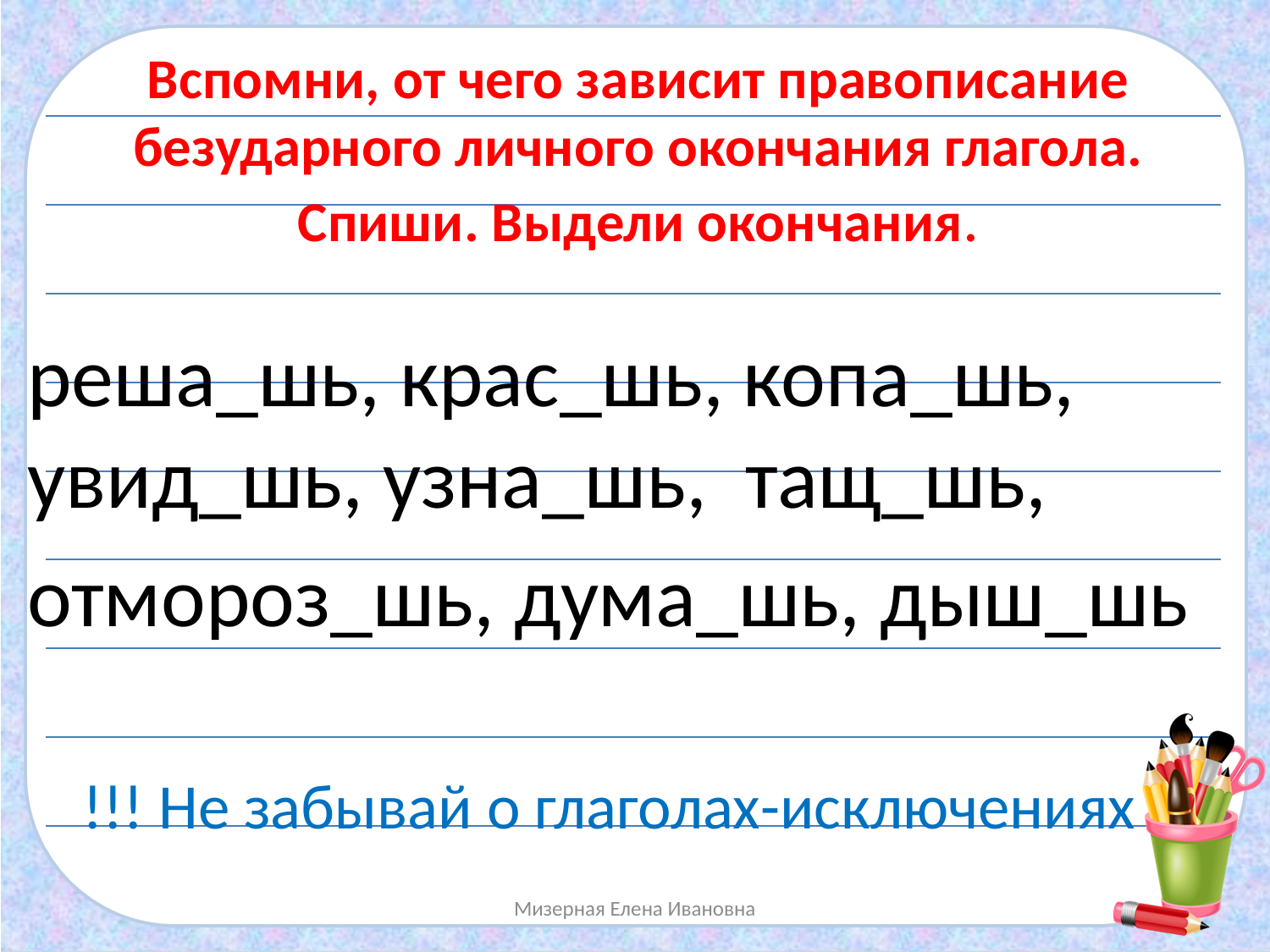

Вспомни, от чего зависит правописание безударного личного окончания глагола.
Спиши. Выдели окончания.
реша_шь, крас_шь, копа_шь, увид_шь, узна_шь,  тащ_шь,
отмороз_шь, дума_шь, дыш_шь
!!! Не забывай о глаголах-исключениях
Мизерная Елена Ивановна